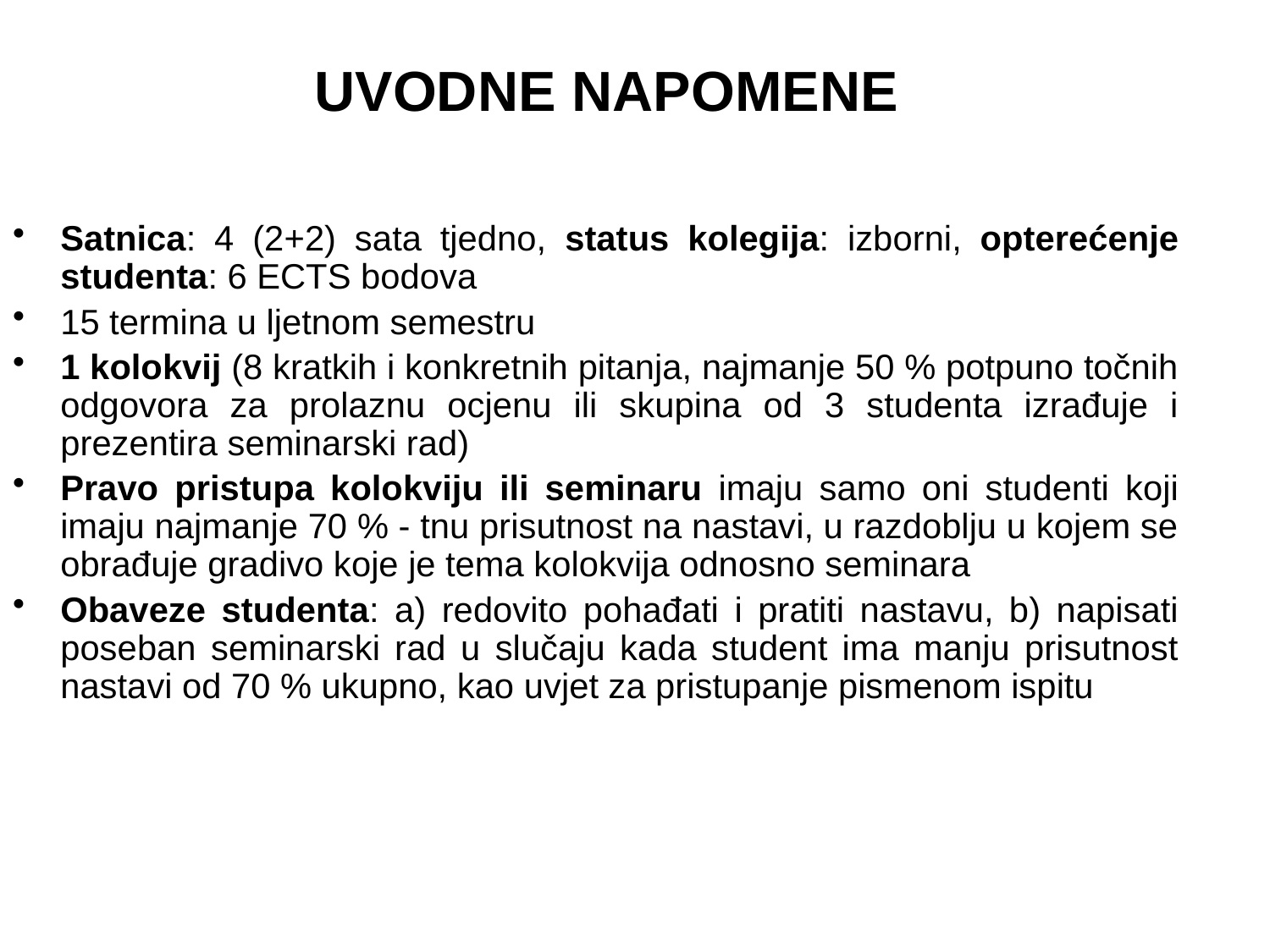

UVODNE NAPOMENE

Satnica: 4 (2+2) sata tjedno, status kolegija: izborni, opterećenje studenta: 6 ECTS bodova
15 termina u ljetnom semestru
1 kolokvij (8 kratkih i konkretnih pitanja, najmanje 50 % potpuno točnih odgovora za prolaznu ocjenu ili skupina od 3 studenta izrađuje i prezentira seminarski rad)
Pravo pristupa kolokviju ili seminaru imaju samo oni studenti koji imaju najmanje 70 % - tnu prisutnost na nastavi, u razdoblju u kojem se obrađuje gradivo koje je tema kolokvija odnosno seminara
Obaveze studenta: a) redovito pohađati i pratiti nastavu, b) napisati poseban seminarski rad u slučaju kada student ima manju prisutnost nastavi od 70 % ukupno, kao uvjet za pristupanje pismenom ispitu